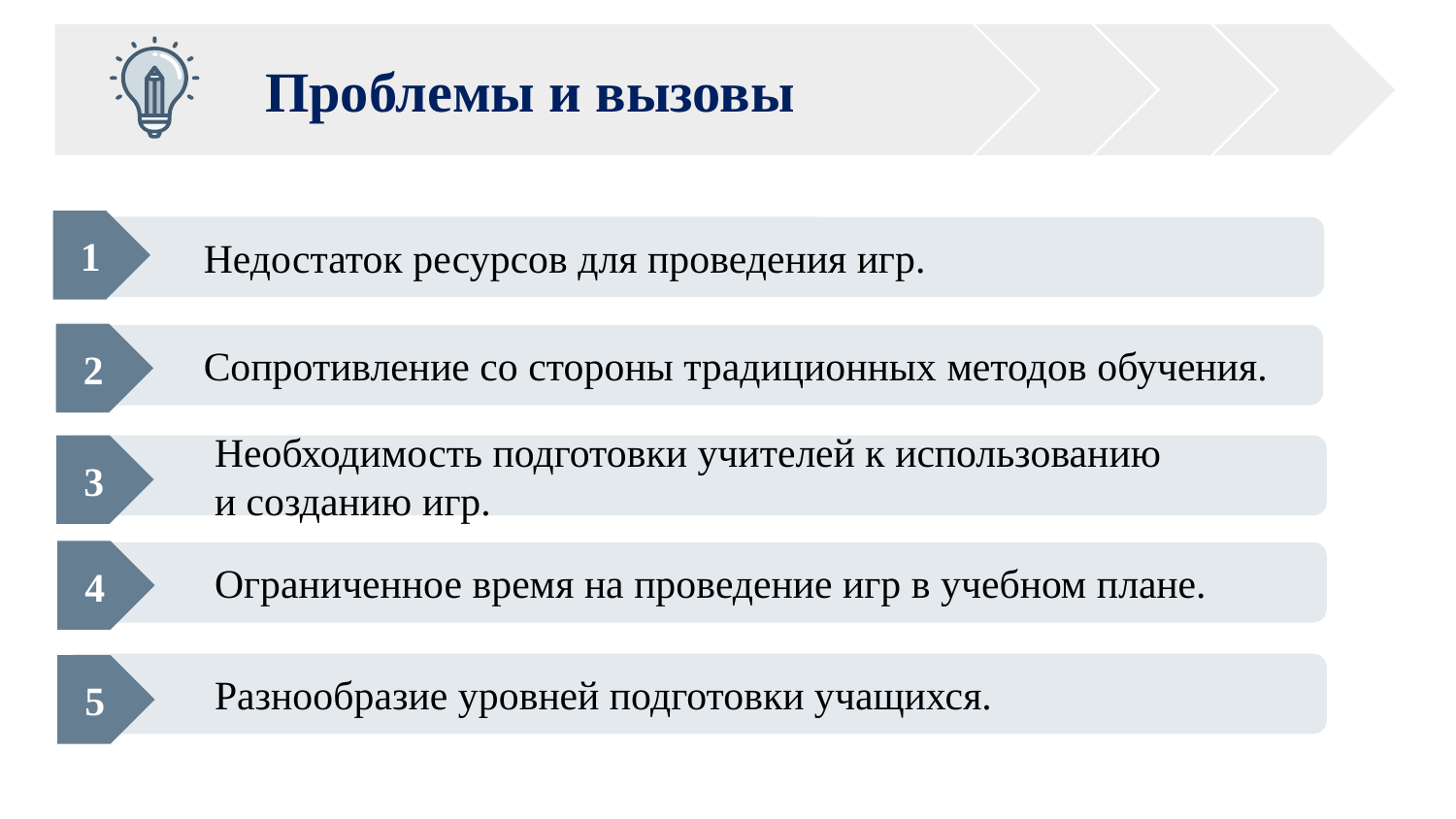

Проблемы и вызовы

1

            Недостаток ресурсов для проведения игр.

2

            Сопротивление со стороны традиционных методов обучения.

3

             Необходимость подготовки учителей к использованию
             и созданию игр.

4

             Ограниченное время на проведение игр в учебном плане.

             Разнообразие уровней подготовки учащихся.

5
• • •
•